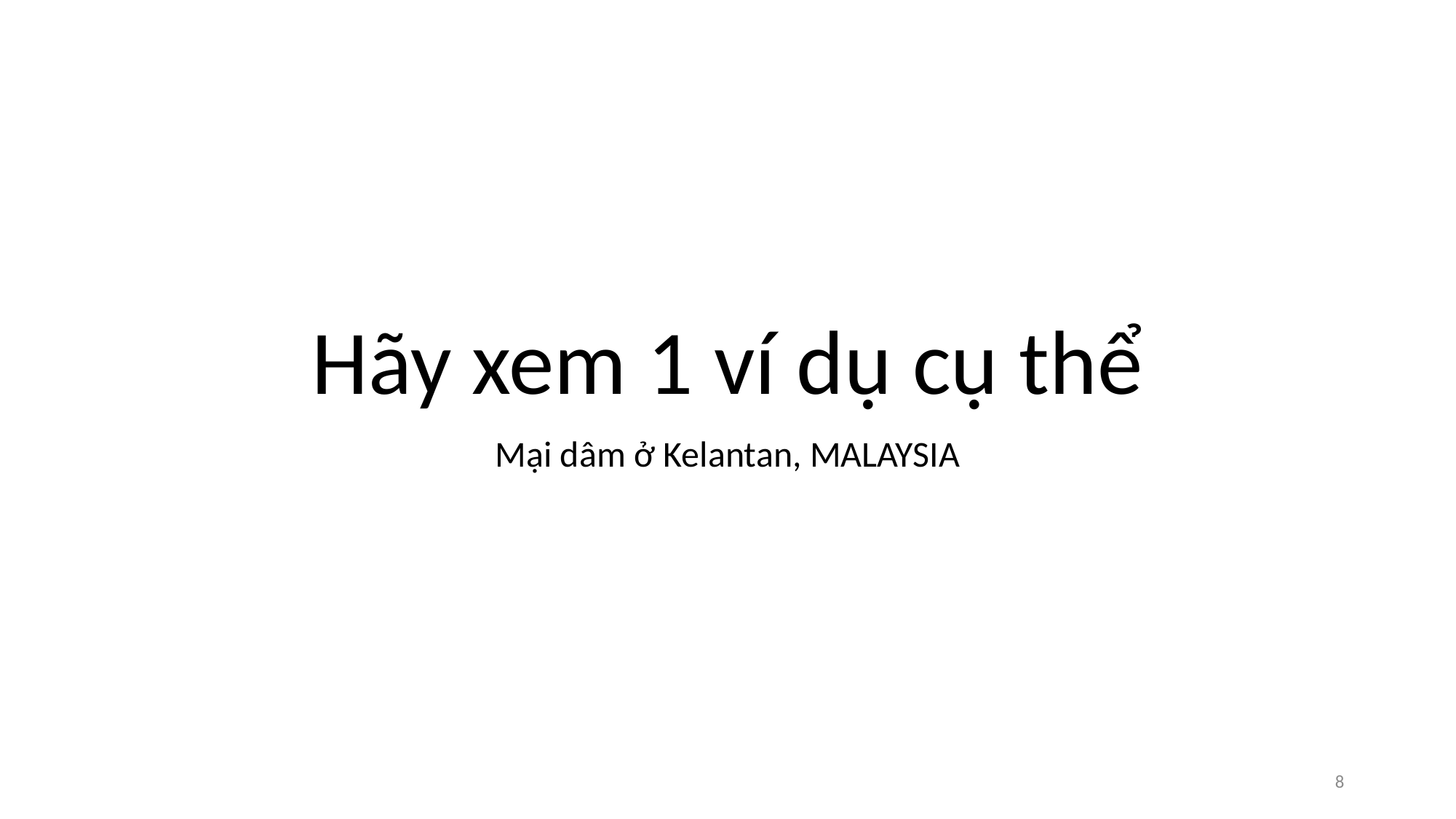

# Hãy xem 1 ví dụ cụ thể
Mại dâm ở Kelantan, MALAYSIA
8